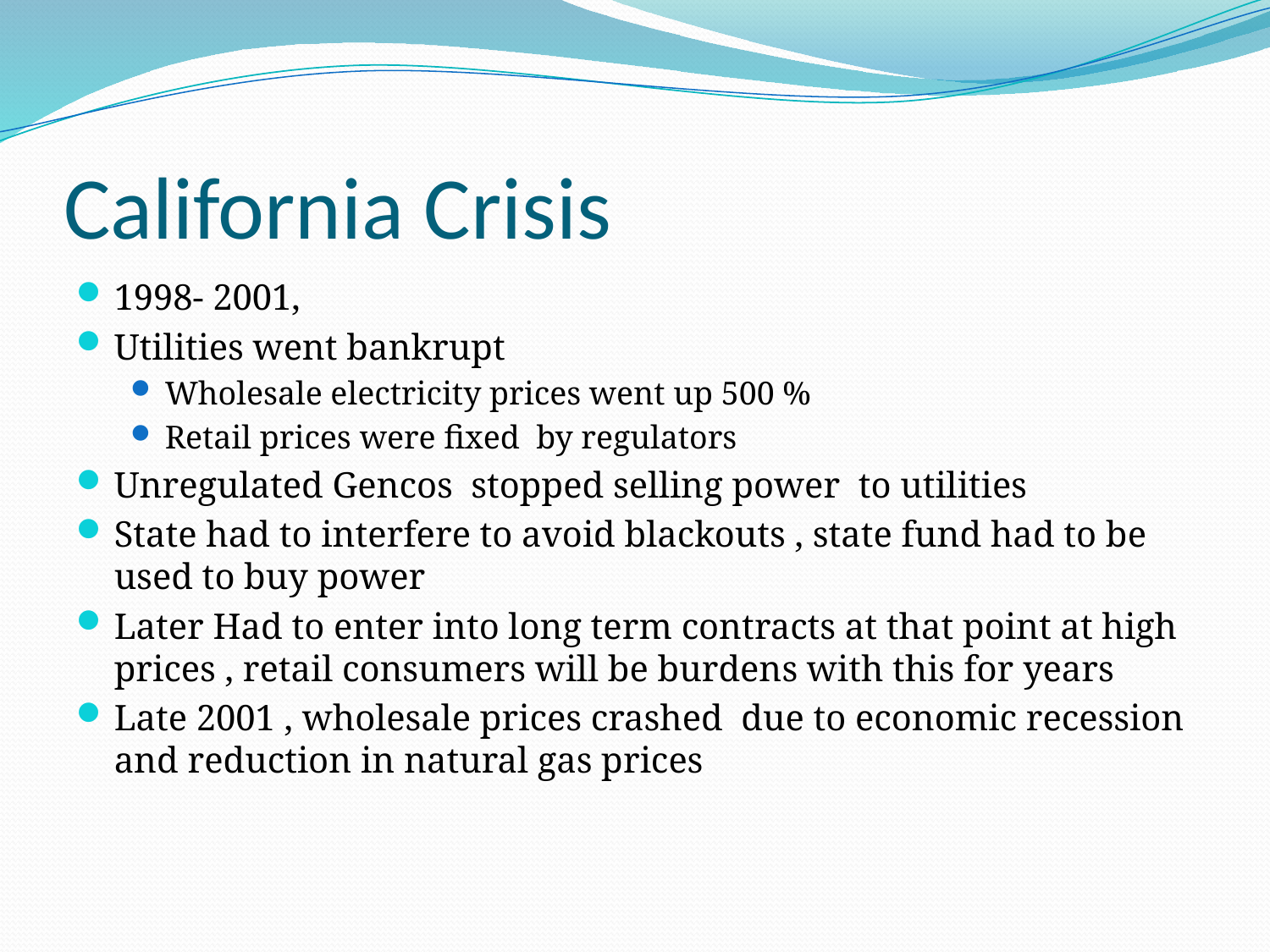

# California Crisis
1998- 2001,
Utilities went bankrupt
Wholesale electricity prices went up 500 %
Retail prices were fixed  by regulators
Unregulated Gencos  stopped selling power  to utilities
State had to interfere to avoid blackouts , state fund had to be used to buy power
Later Had to enter into long term contracts at that point at high prices , retail consumers will be burdens with this for years
Late 2001 , wholesale prices crashed  due to economic recession and reduction in natural gas prices